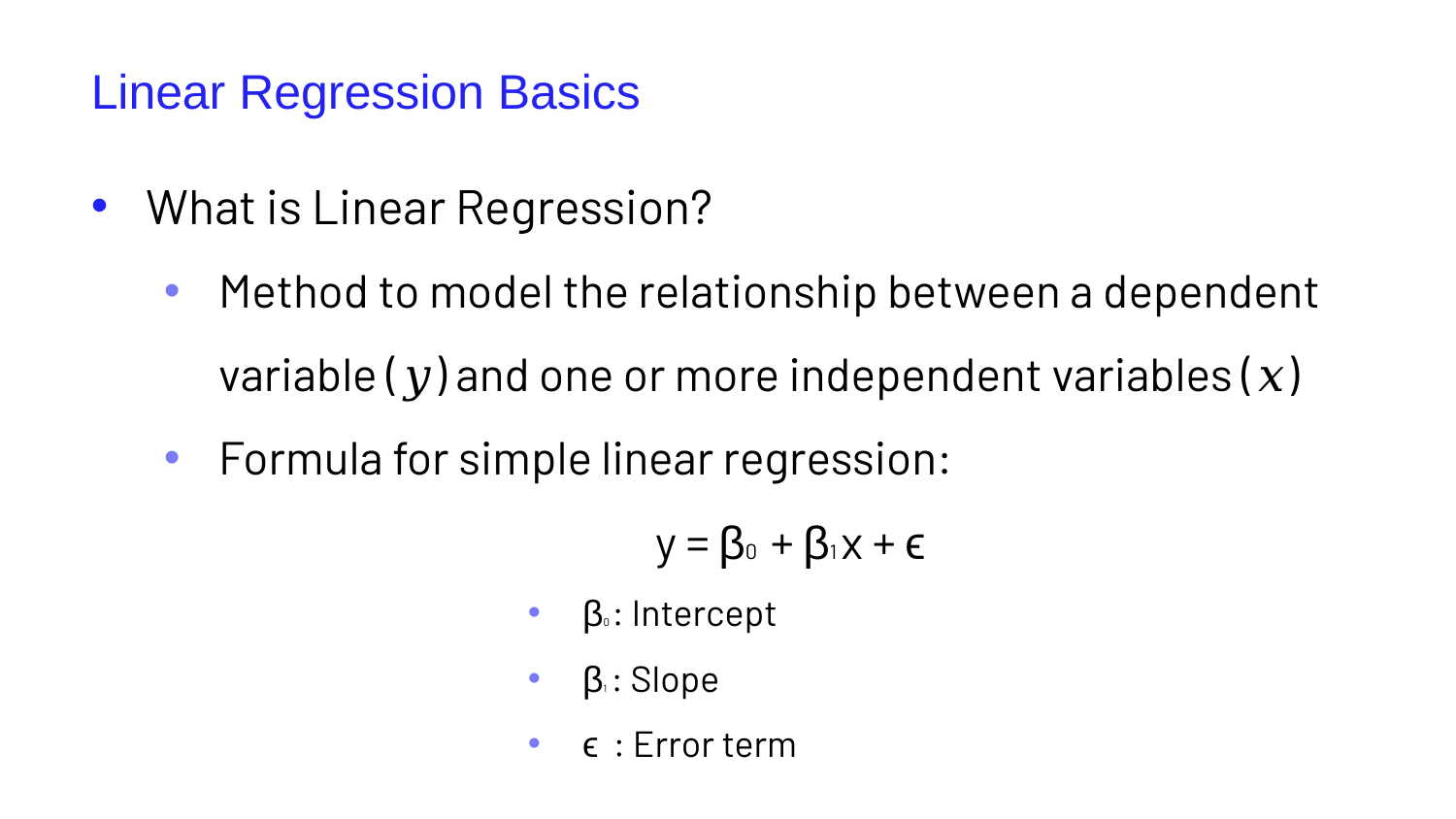

Linear Regression Basics
What is Linear Regression?
Method to model the relationship between a dependent variable (𝑦) and one or more independent variables (𝑥)
Formula for simple linear regression:
			y = β0 ​ + β1 ​x + ϵ
β0 : Intercept
β1  : Slope
ϵ  : Error term